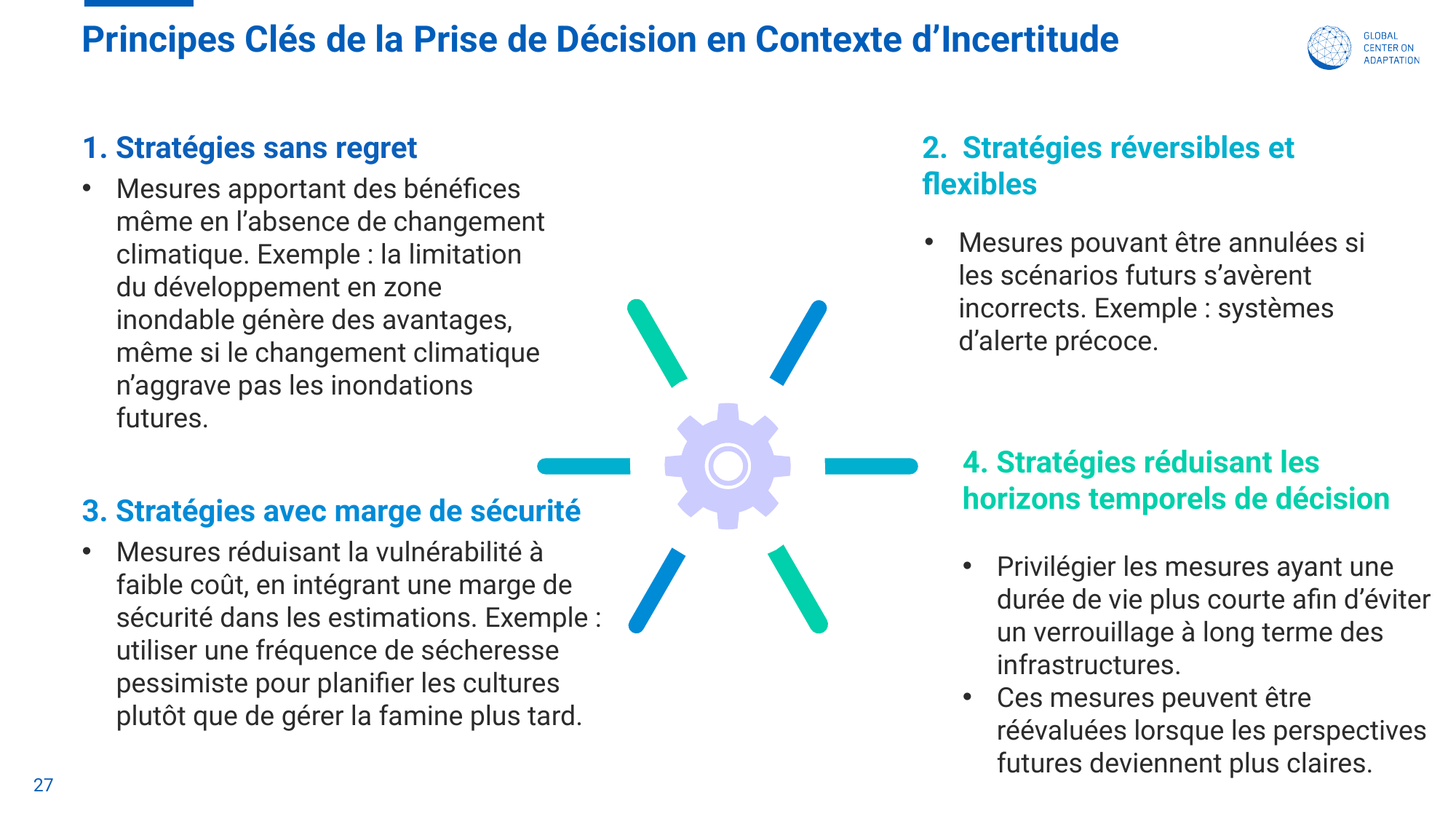

# Principes Clés de la Prise de Décision en Contexte d’Incertitude
1. Stratégies sans regret
Mesures apportant des bénéfices même en l’absence de changement climatique. Exemple : la limitation du développement en zone inondable génère des avantages, même si le changement climatique n’aggrave pas les inondations futures.
2.  Stratégies réversibles et flexibles
Mesures pouvant être annulées si les scénarios futurs s’avèrent incorrects. Exemple : systèmes d’alerte précoce.

4. Stratégies réduisant les horizons temporels de décision
Privilégier les mesures ayant une durée de vie plus courte afin d’éviter un verrouillage à long terme des infrastructures.
Ces mesures peuvent être réévaluées lorsque les perspectives futures deviennent plus claires.

3. Stratégies avec marge de sécurité
Mesures réduisant la vulnérabilité à faible coût, en intégrant une marge de sécurité dans les estimations. Exemple : utiliser une fréquence de sécheresse pessimiste pour planifier les cultures plutôt que de gérer la famine plus tard.